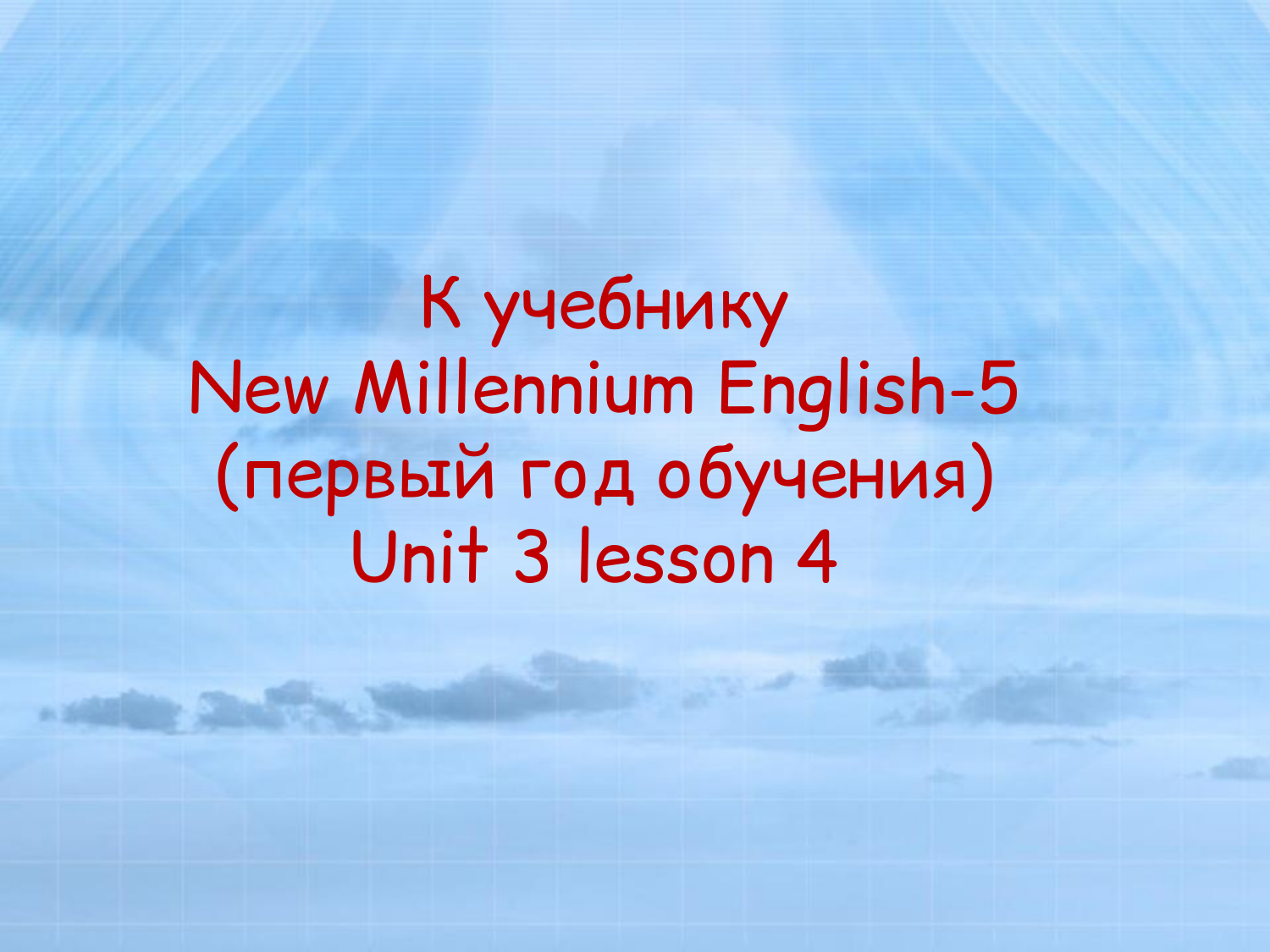

# К учебнику New Millennium English-5 (первый год обучения) Unit 3 lesson 4